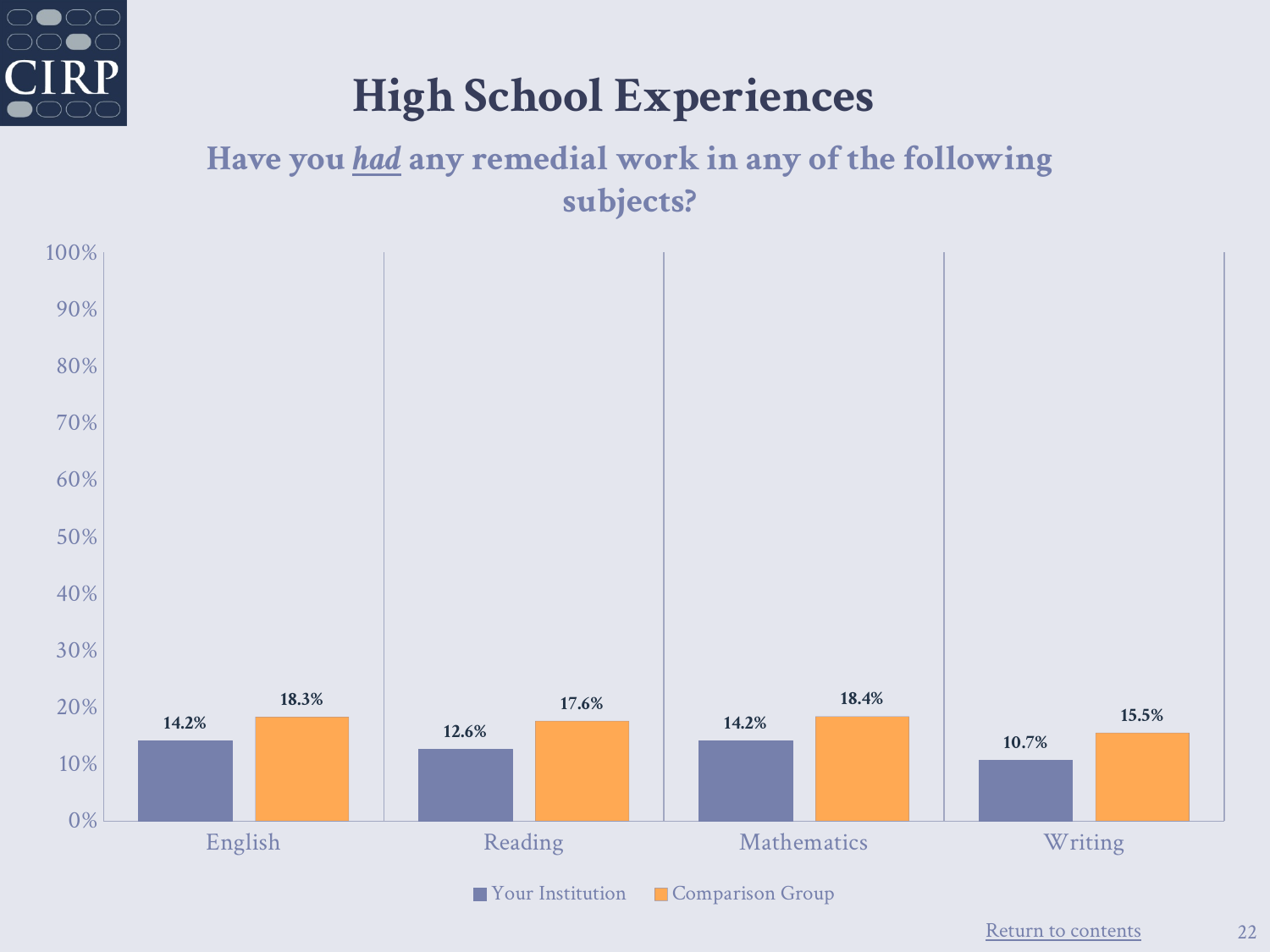

# High School Experiences
Have you had any remedial work in any of the following subjects?

### Chart

| Category | Your Institution | Comparison Group |
|---|---|---|
| English | 0.142 | 0.183 |
| Reading | 0.126 | 0.176 |
| Mathematics | 0.142 | 0.184 |
| Writing | 0.107 | 0.155 |
22